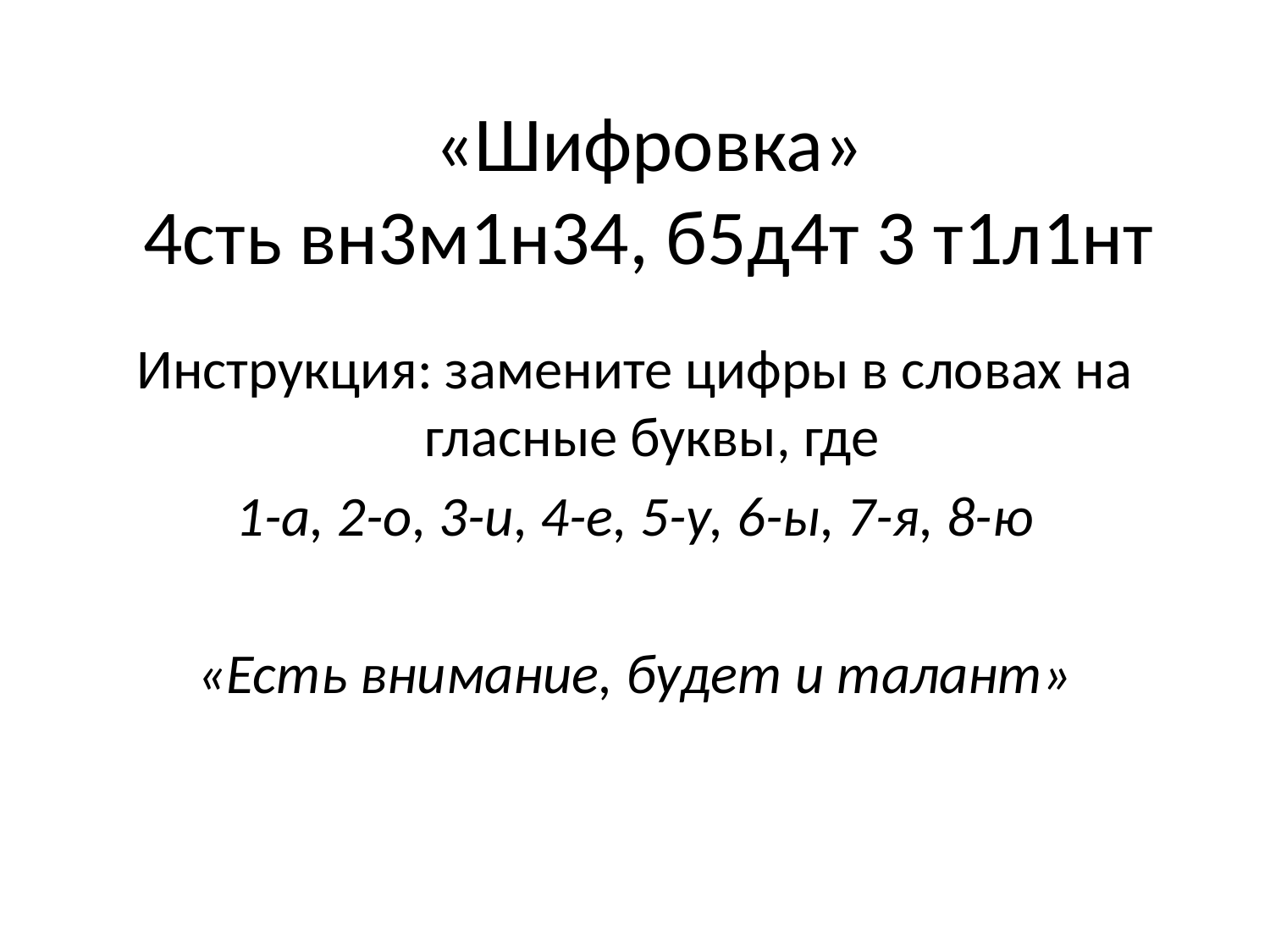

# «Шифровка» 4сть вн3м1н34, б5д4т 3 т1л1нт
Инструкция: замените цифры в словах на гласные буквы, где
1-а, 2-о, 3-и, 4-е, 5-у, 6-ы, 7-я, 8-ю

«Есть внимание, будет и талант»